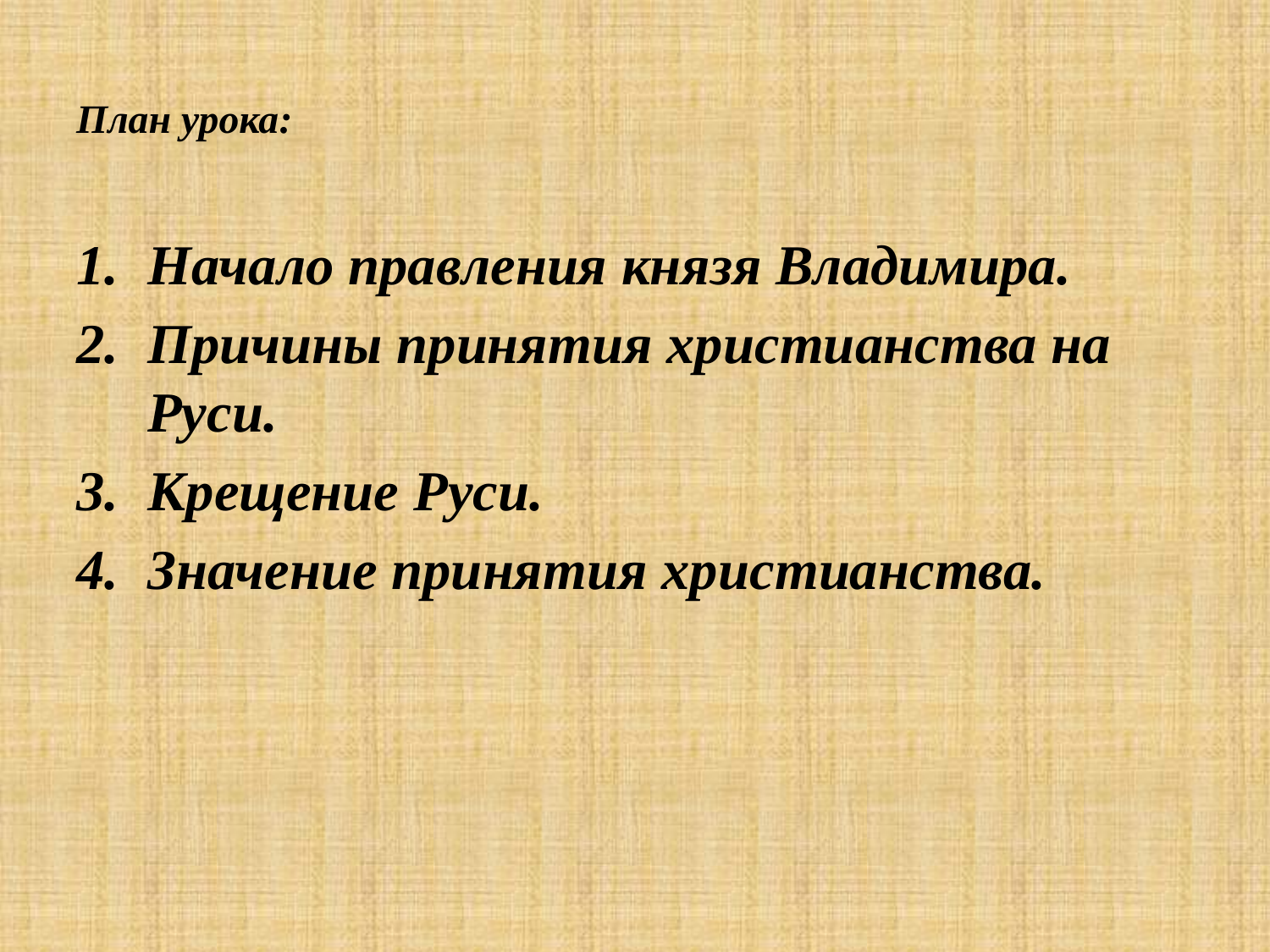

# План урока:
Начало правления князя Владимира.
Причины принятия христианства на Руси.
Крещение Руси.
Значение принятия христианства.